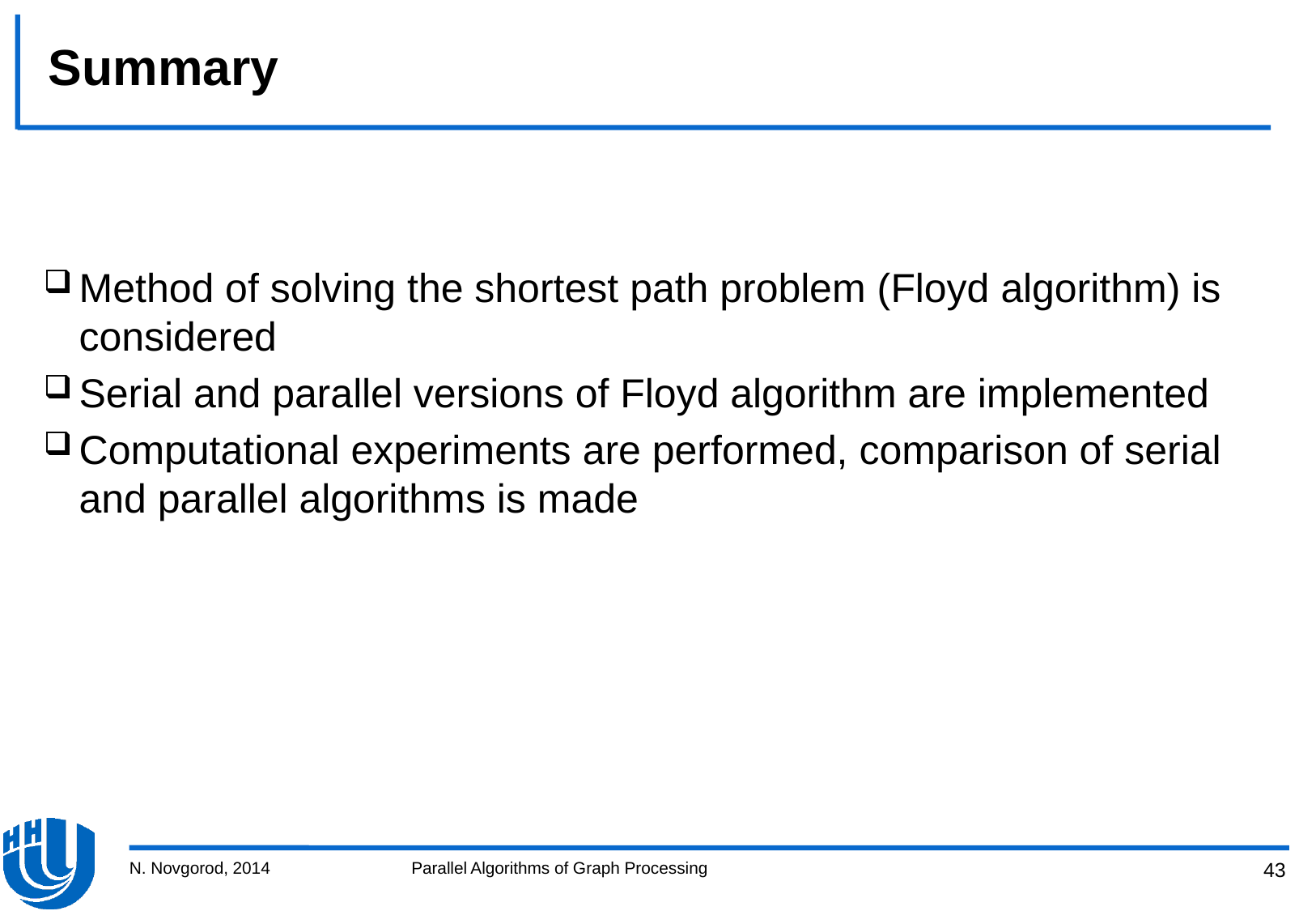

# Summary

Method of solving the shortest path problem (Floyd algorithm) is considered
Serial and parallel versions of Floyd algorithm are implemented
Computational experiments are performed, comparison of serial and parallel algorithms is made

N. Novgorod, 2014
Parallel Algorithms of Graph Processing
43